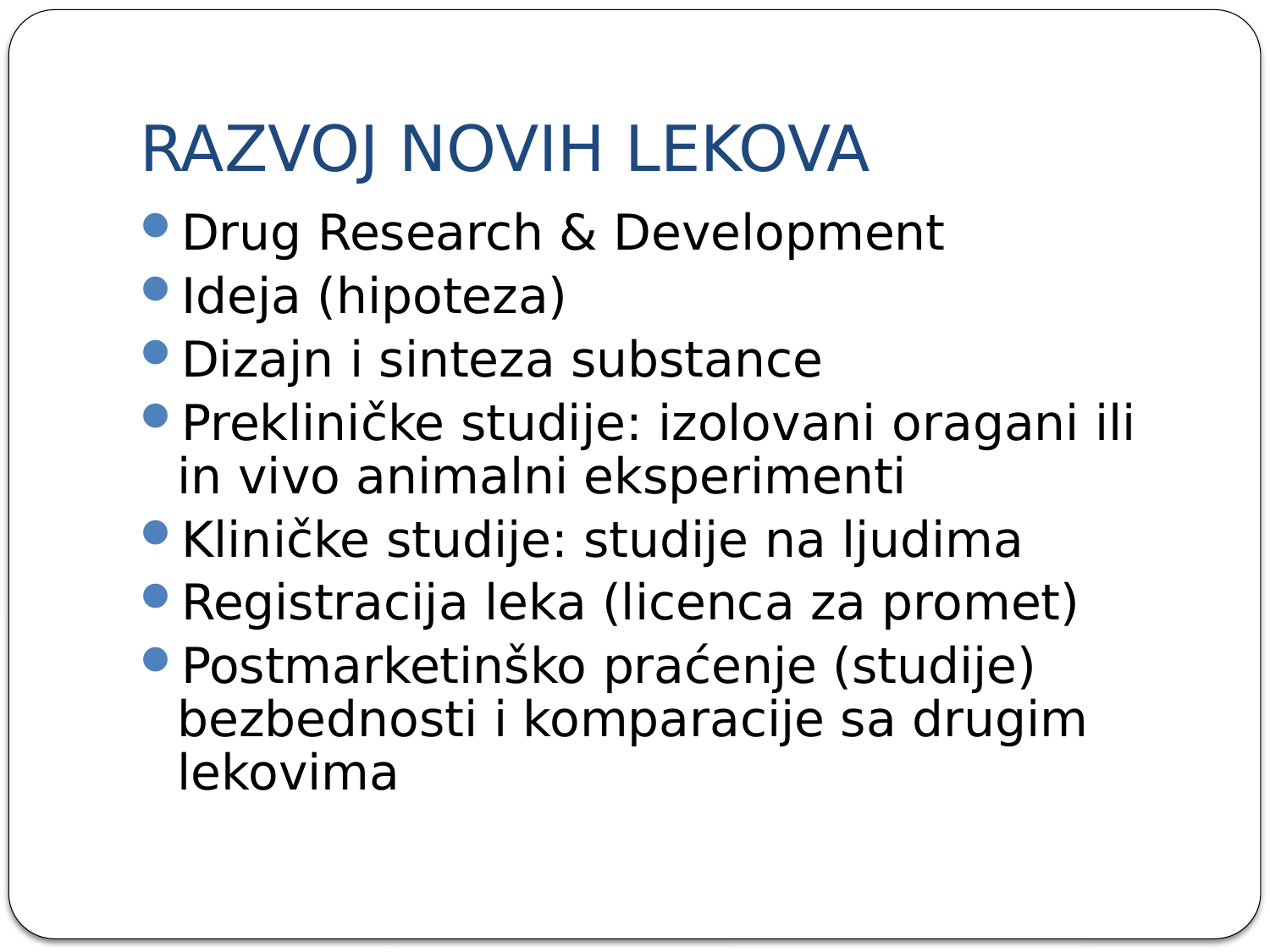

# RAZVOJ NOVIH LEKOVA
Drug Research & Development
Ideja (hipoteza)
Dizajn i sinteza substance
Prekliničke studije: izolovani oragani ili in vivo animalni eksperimenti
Kliničke studije: studije na ljudima
Registracija leka (licenca za promet)
Postmarketinško praćenje (studije) bezbednosti i komparacije sa drugim lekovima